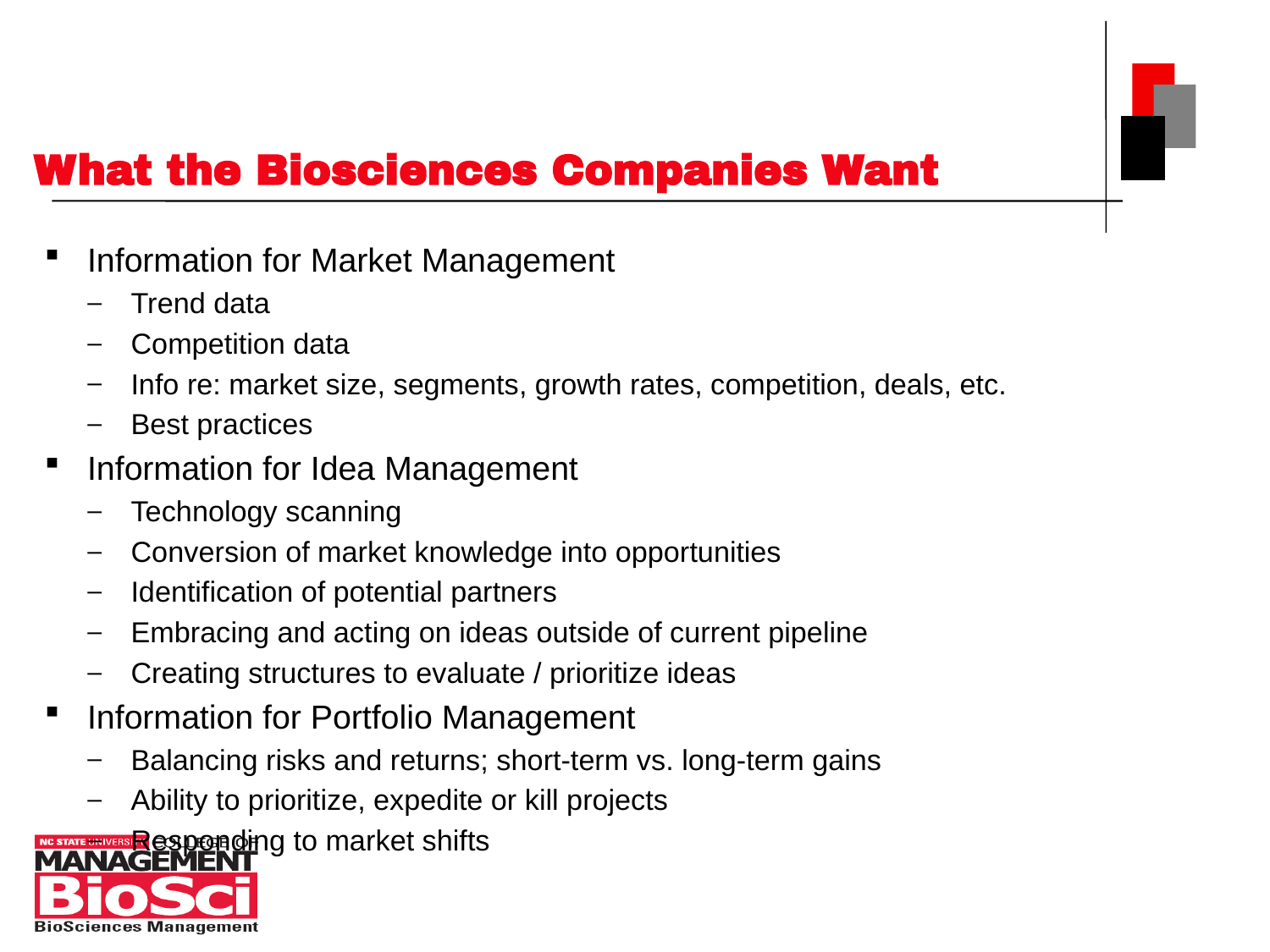

# What the Biosciences Companies Want
Information for Market Management
Trend data
Competition data
Info re: market size, segments, growth rates, competition, deals, etc.
Best practices
Information for Idea Management
Technology scanning
Conversion of market knowledge into opportunities
Identification of potential partners
Embracing and acting on ideas outside of current pipeline
Creating structures to evaluate / prioritize ideas
Information for Portfolio Management
Balancing risks and returns; short-term vs. long-term gains
Ability to prioritize, expedite or kill projects
Responding to market shifts